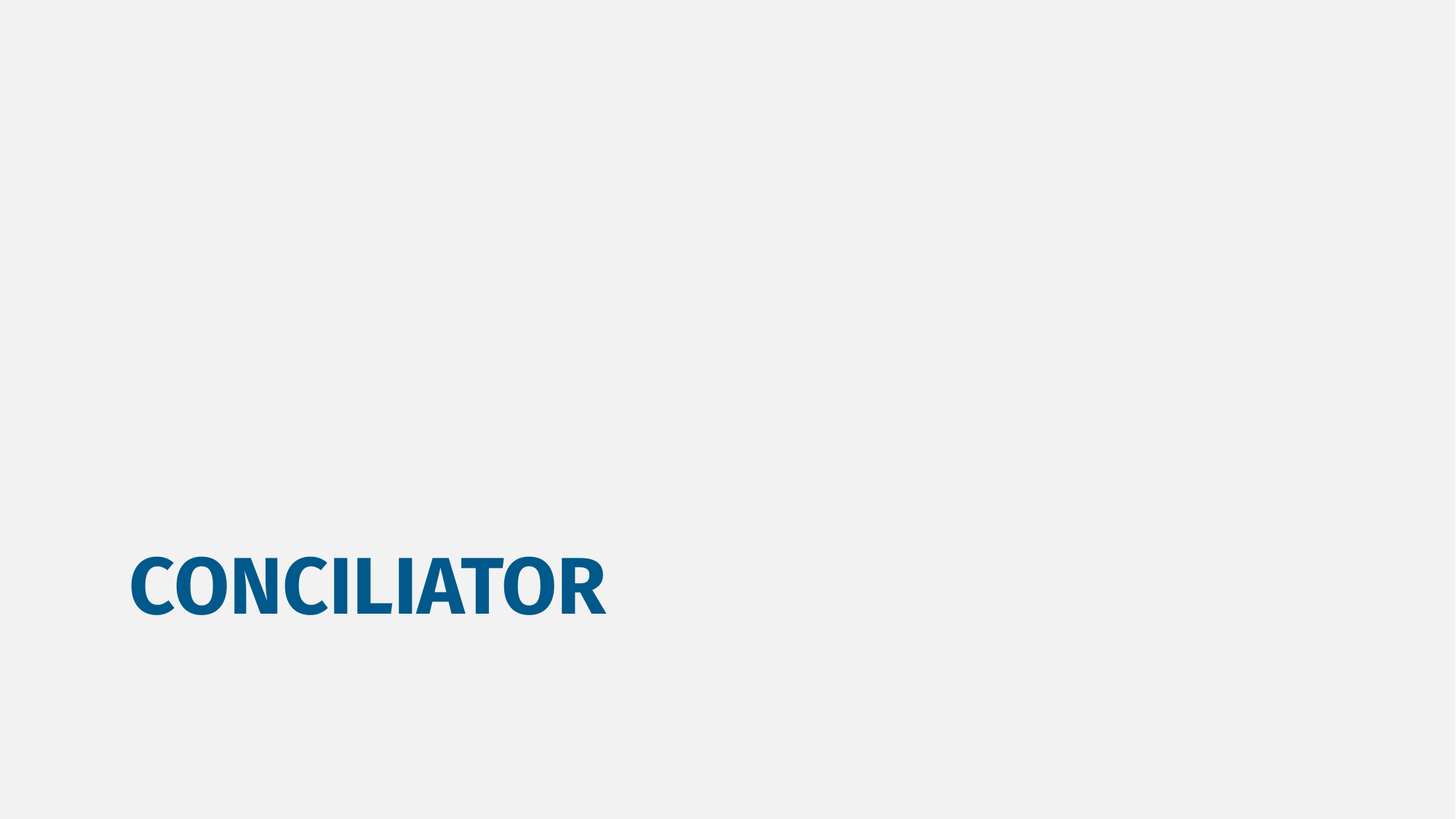

Dialogue, Negotiation and Mediation
12

# Conciliator